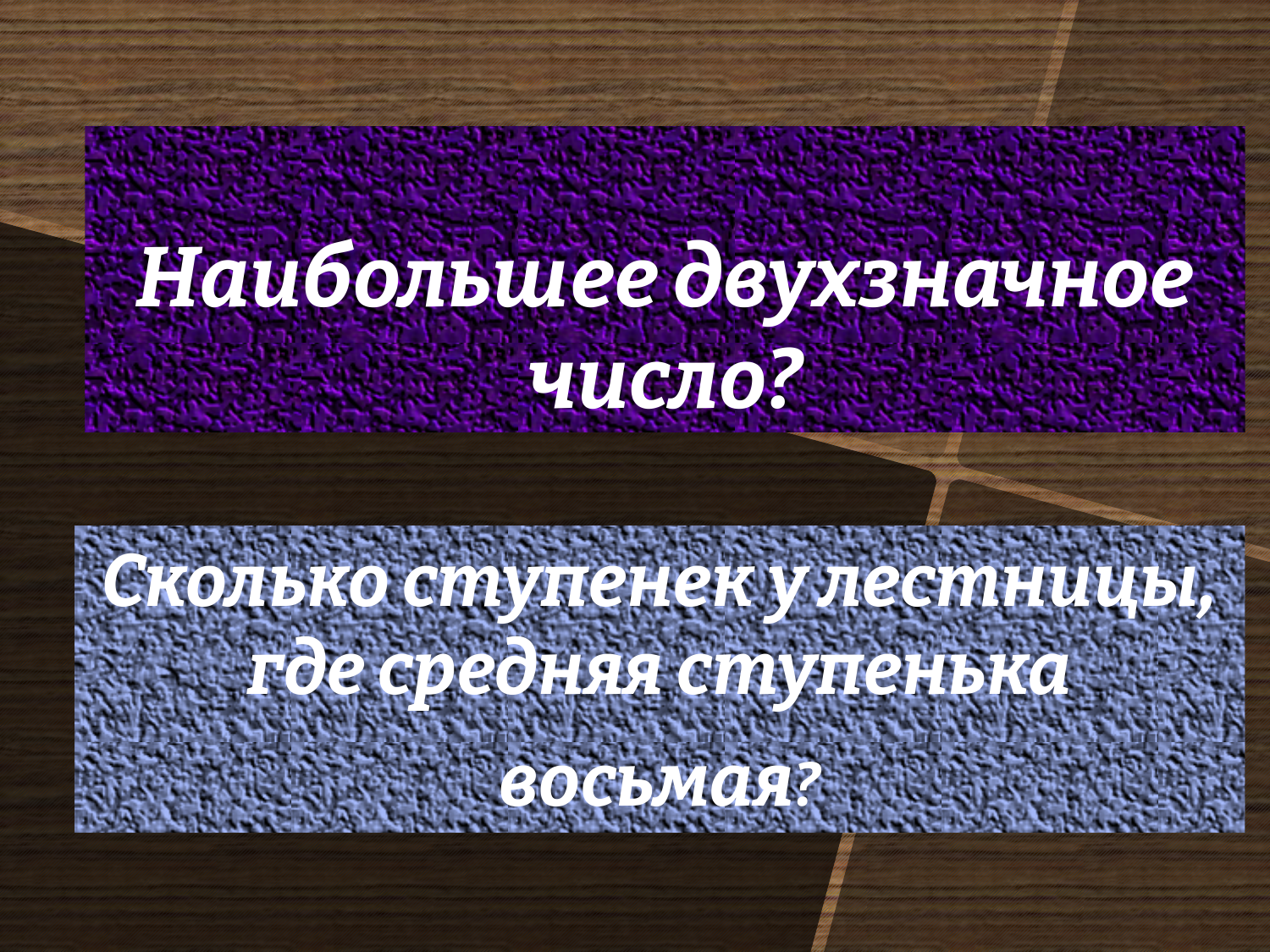

# Наибольшее двухзначное число?
Сколько ступенек у лестницы, где средняя ступенька
восьмая?